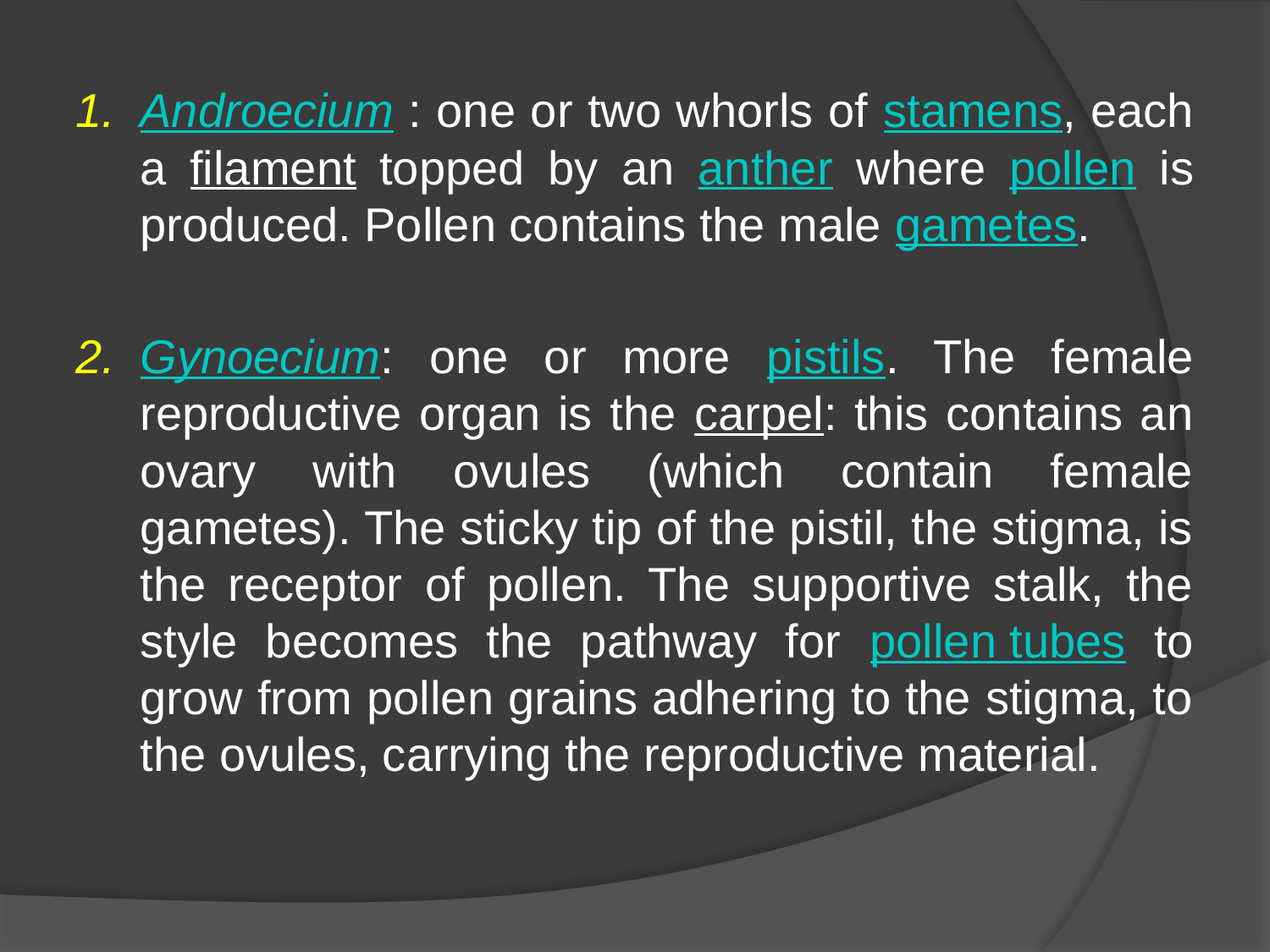

Androecium : one or two whorls of stamens, each a filament topped by an anther where pollen is produced. Pollen contains the male gametes.

Gynoecium: one or more pistils. The female reproductive organ is the carpel: this contains an ovary with ovules (which contain female gametes). The sticky tip of the pistil, the stigma, is the receptor of pollen. The supportive stalk, the style becomes the pathway for pollen tubes to grow from pollen grains adhering to the stigma, to the ovules, carrying the reproductive material.